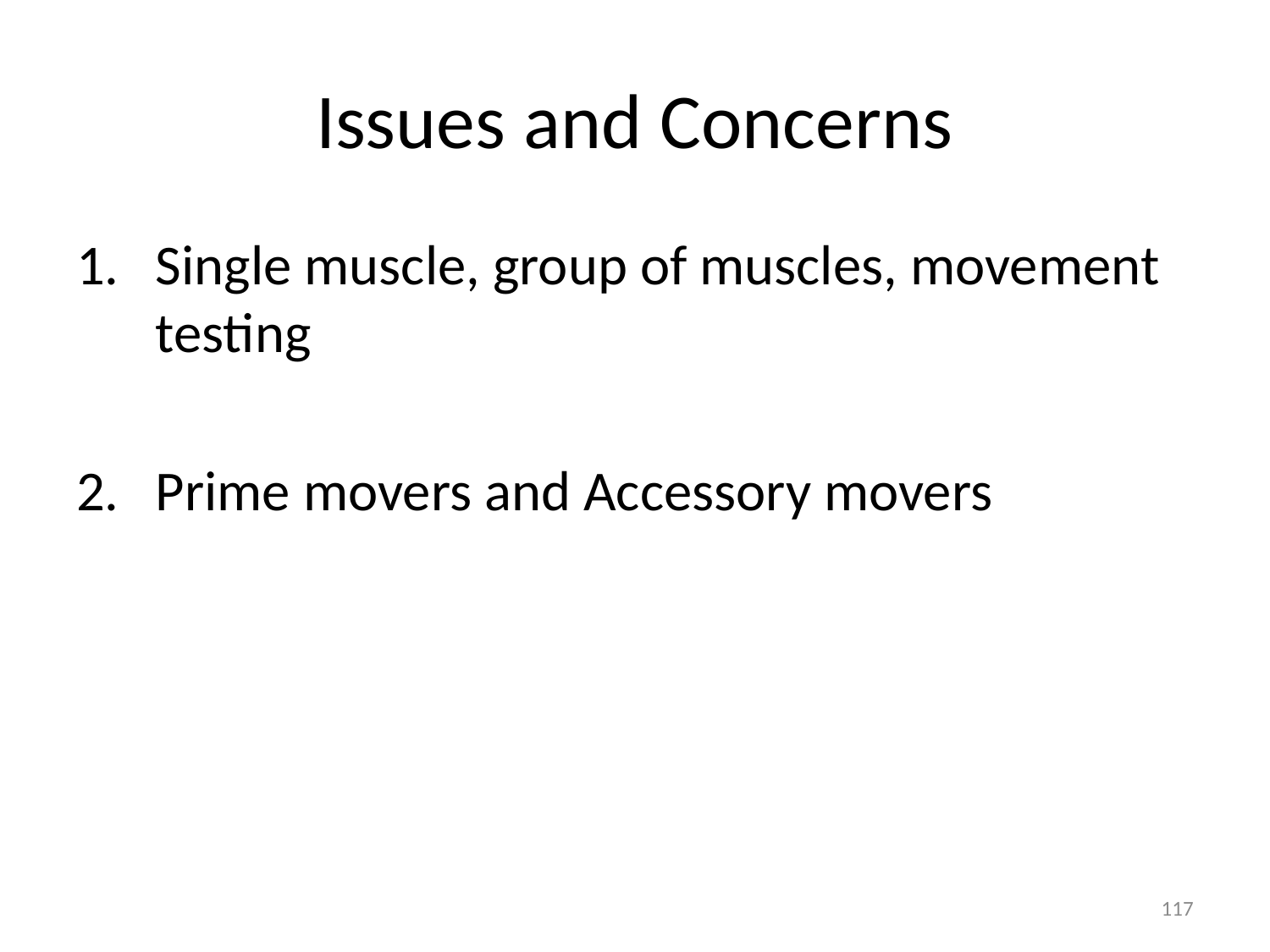

# Issues and Concerns
Single muscle, group of muscles, movement testing

Prime movers and Accessory movers
117